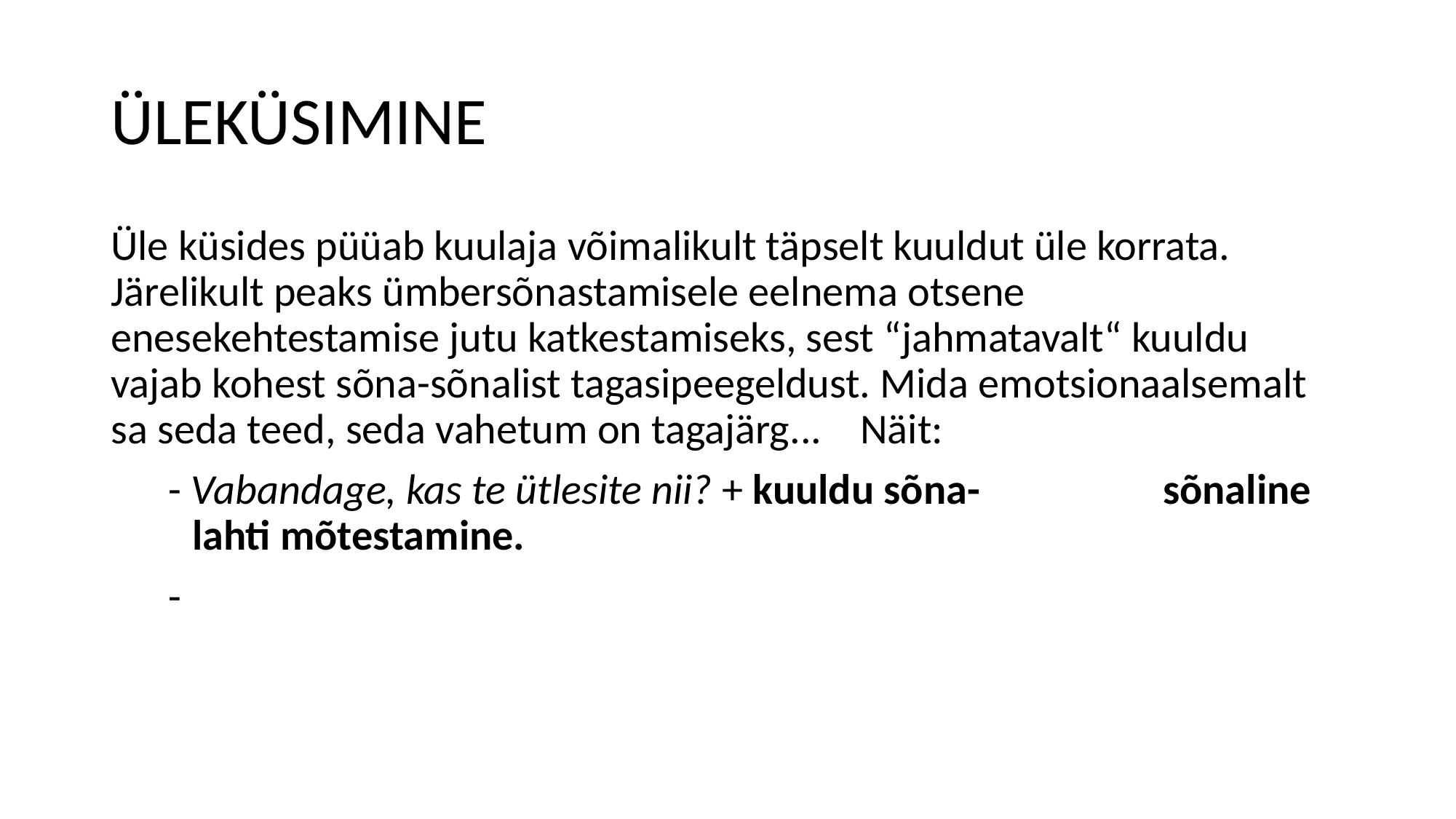

# ÜLEKÜSIMINE
Üle küsides püüab kuulaja võimalikult täpselt kuuldut üle korrata. Järelikult peaks ümbersõnastamisele eelnema otsene enesekehtestamise jutu katkestamiseks, sest “jahmatavalt“ kuuldu vajab kohest sõna-sõnalist tagasipeegeldust. Mida emotsionaalsemalt sa seda teed, seda vahetum on tagajärg...    Näit:
      - Vabandage, kas te ütlesite nii? + kuuldu sõna-                   sõnaline lahti mõtestamine.
      -